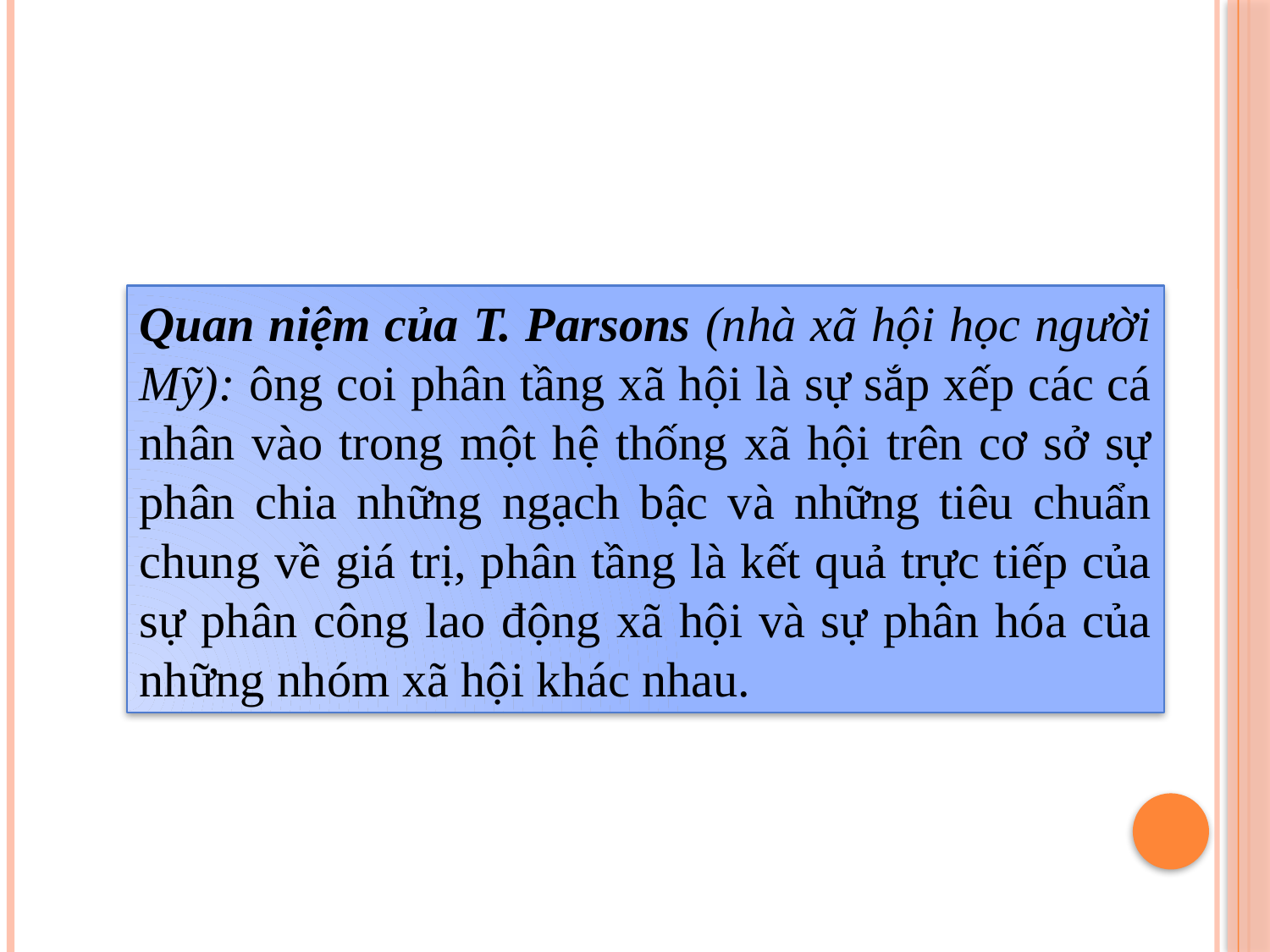

Quan niệm của T. Parsons (nhà xã hội học người Mỹ): ông coi phân tầng xã hội là sự sắp xếp các cá nhân vào trong một hệ thống xã hội trên cơ sở sự phân chia những ngạch bậc và những tiêu chuẩn chung về giá trị, phân tầng là kết quả trực tiếp của sự phân công lao động xã hội và sự phân hóa của những nhóm xã hội khác nhau.